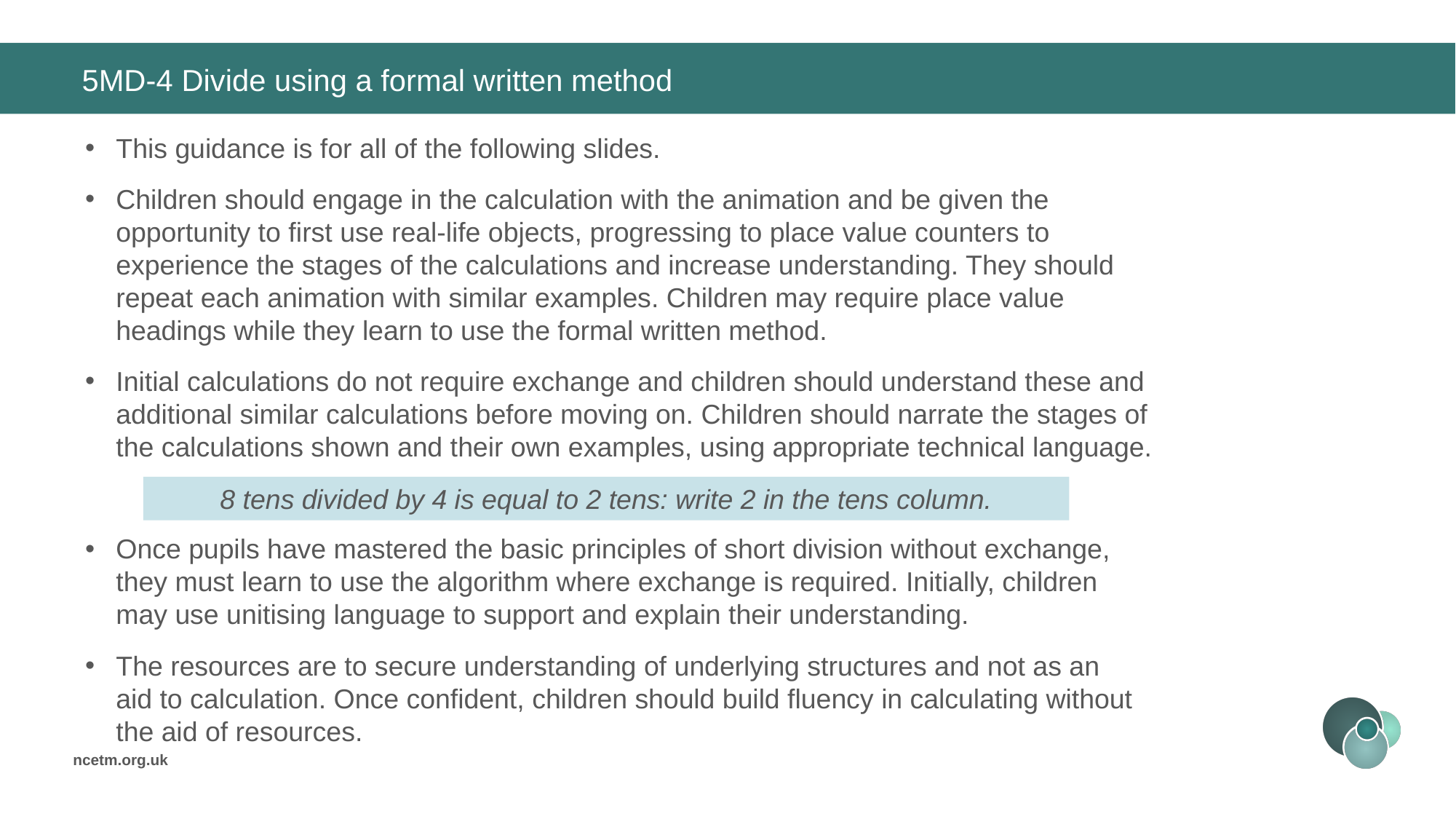

# 5MD-4 Divide using a formal written method
This guidance is for all of the following slides.
Children should engage in the calculation with the animation and be given the             opportunity to first use real-life objects, progressing to place value counters to           experience the stages of the calculations and increase understanding. They should     repeat each animation with similar examples. Children may require place value headings while they learn to use the formal written method.
Initial calculations do not require exchange and children should understand these and additional similar calculations before moving on. Children should narrate the stages of    the calculations shown and their own examples, using appropriate technical language.

Once pupils have mastered the basic principles of short division without exchange,       they must learn to use the algorithm where exchange is required. Initially, children         may use unitising language to support and explain their understanding.
The resources are to secure understanding of underlying structures and not as an          aid to calculation. Once confident, children should build fluency in calculating without      the aid of resources.

8 tens divided by 4 is equal to 2 tens: write 2 in the tens column.